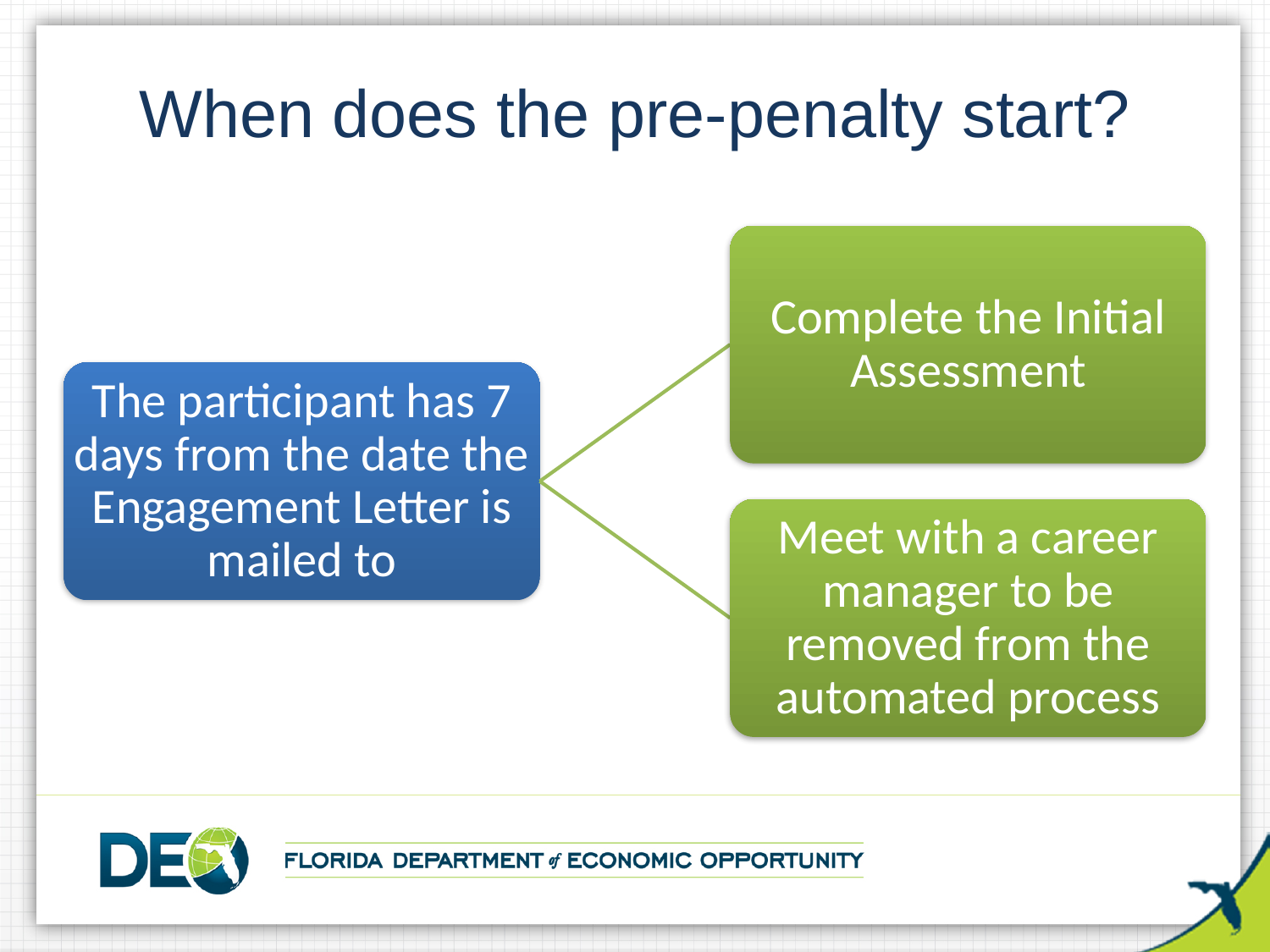

# When does the pre-penalty start?
The participant has 7 days from the date the Engagement Letter is mailed to

Complete the Initial Assessment

Meet with a career manager to be removed from the automated process